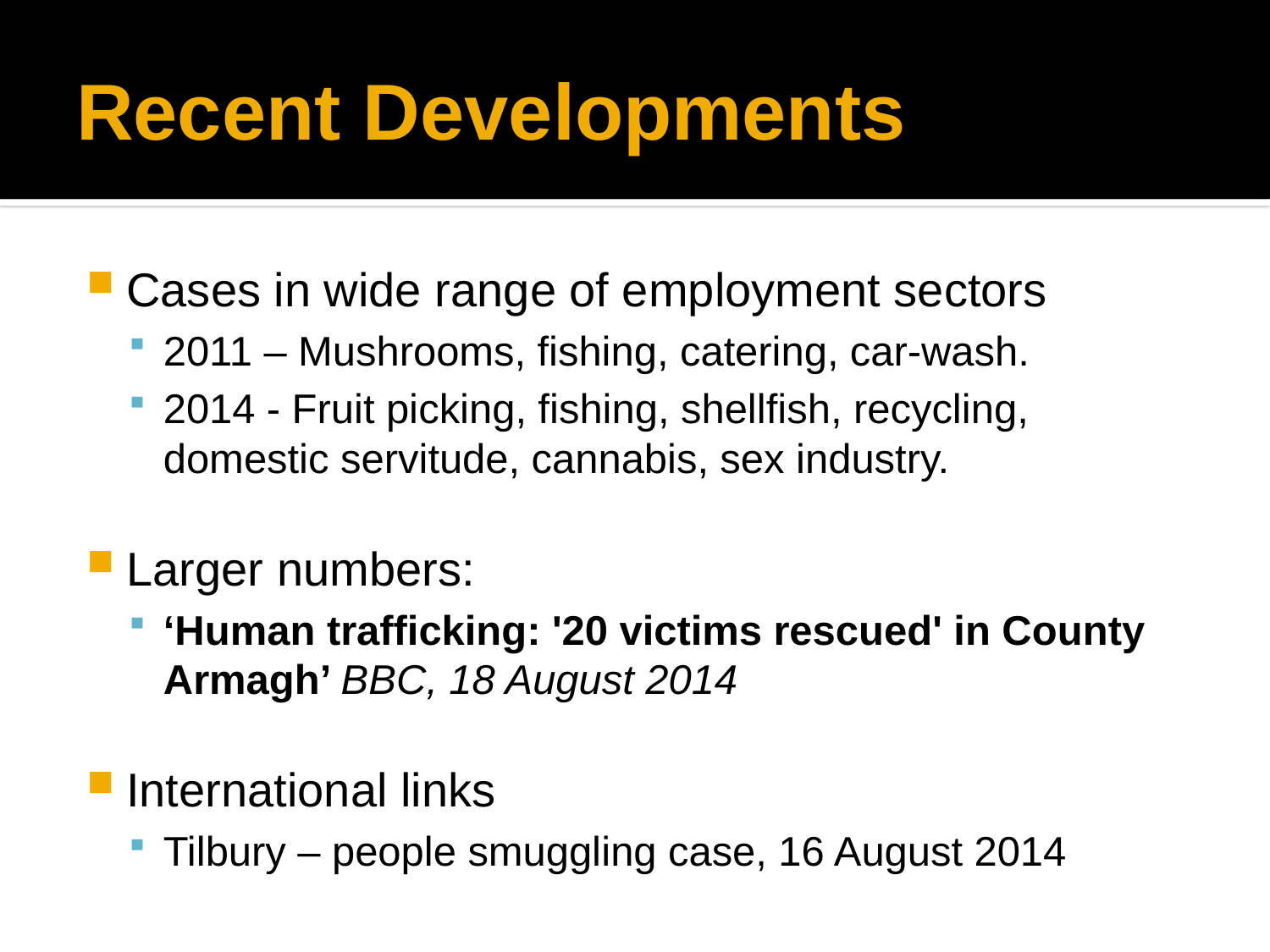

# Recent Developments
Cases in wide range of employment sectors
2011 – Mushrooms, fishing, catering, car-wash.
2014 - Fruit picking, fishing, shellfish, recycling, domestic servitude, cannabis, sex industry.

Larger numbers:
‘Human trafficking: '20 victims rescued' in County Armagh’ BBC, 18 August 2014

International links
Tilbury – people smuggling case, 16 August 2014